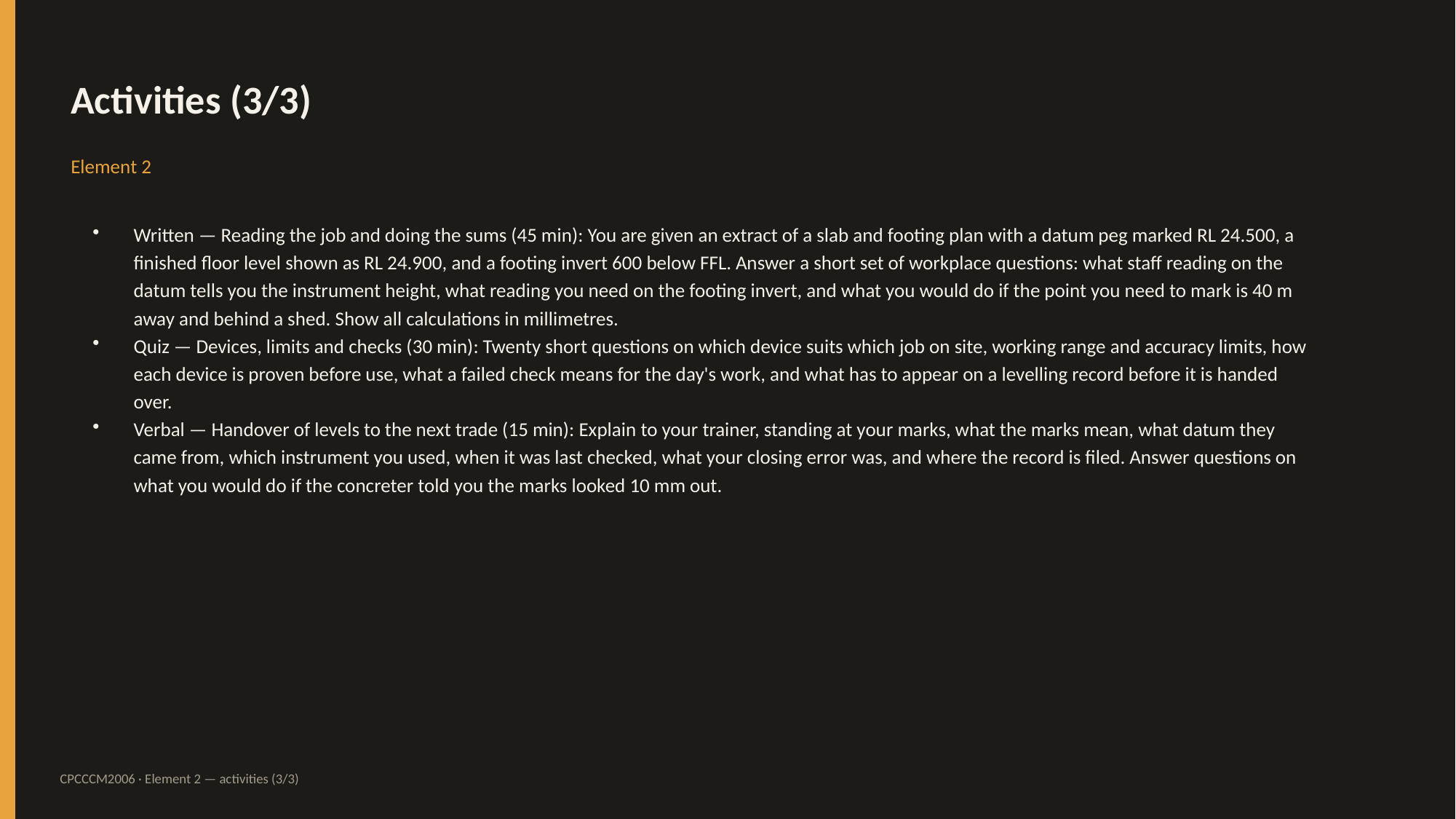

Activities (3/3)
Element 2
Written — Reading the job and doing the sums (45 min): You are given an extract of a slab and footing plan with a datum peg marked RL 24.500, a finished floor level shown as RL 24.900, and a footing invert 600 below FFL. Answer a short set of workplace questions: what staff reading on the datum tells you the instrument height, what reading you need on the footing invert, and what you would do if the point you need to mark is 40 m away and behind a shed. Show all calculations in millimetres.
Quiz — Devices, limits and checks (30 min): Twenty short questions on which device suits which job on site, working range and accuracy limits, how each device is proven before use, what a failed check means for the day's work, and what has to appear on a levelling record before it is handed over.
Verbal — Handover of levels to the next trade (15 min): Explain to your trainer, standing at your marks, what the marks mean, what datum they came from, which instrument you used, when it was last checked, what your closing error was, and where the record is filed. Answer questions on what you would do if the concreter told you the marks looked 10 mm out.
CPCCCM2006 · Element 2 — activities (3/3)